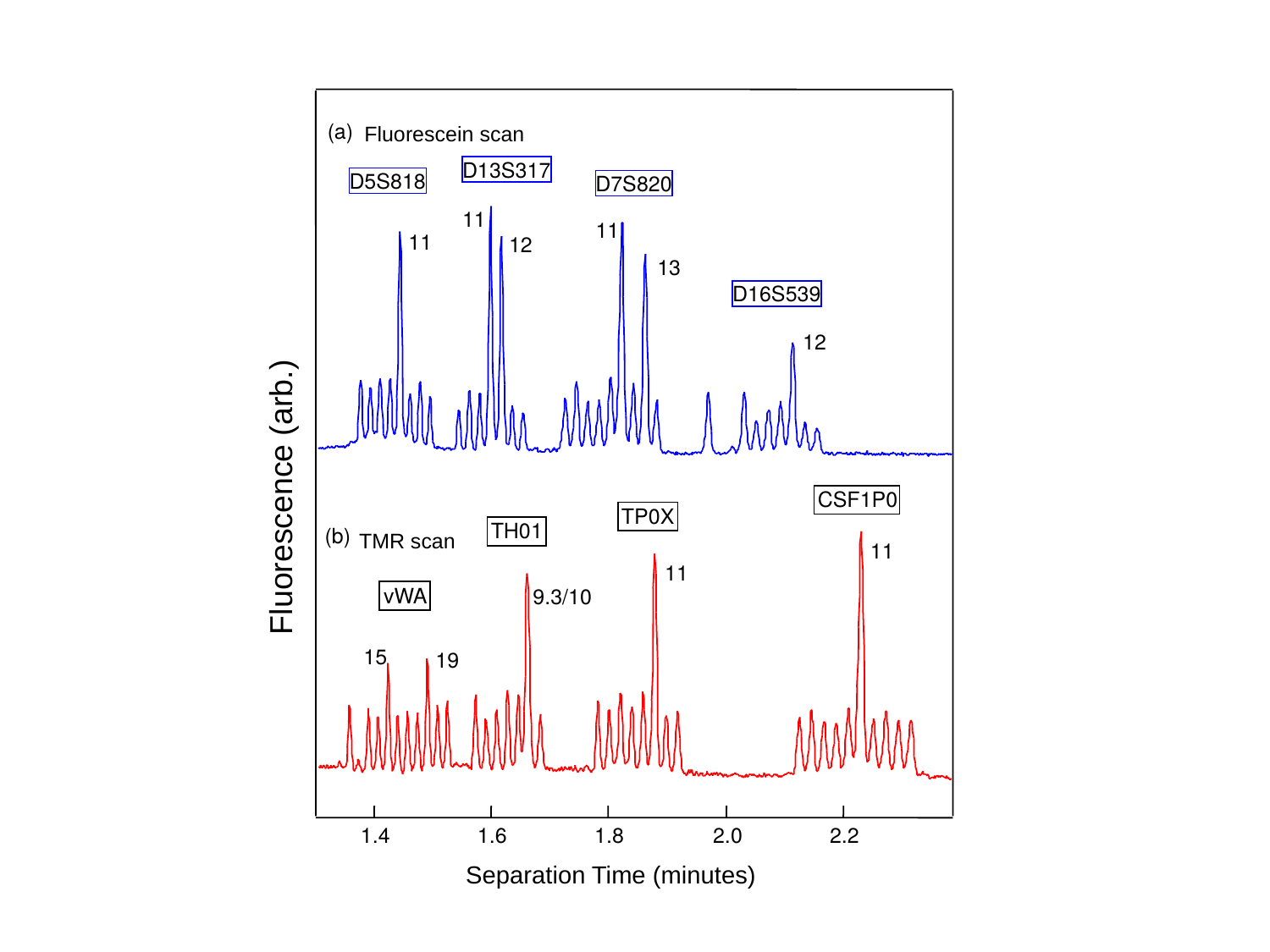

Fluorescein scan
(a)

D13S317

D5S818
D7S820
11

11

11

12

13

D16S539

12

Fluorescence (arb.)

CSF1P0

TP0X

TH01
TMR scan
(b)

11

11

vWA
9.3/10

15

19

1.4
1.6
1.8
2.0
2.2
Separation Time (minutes)